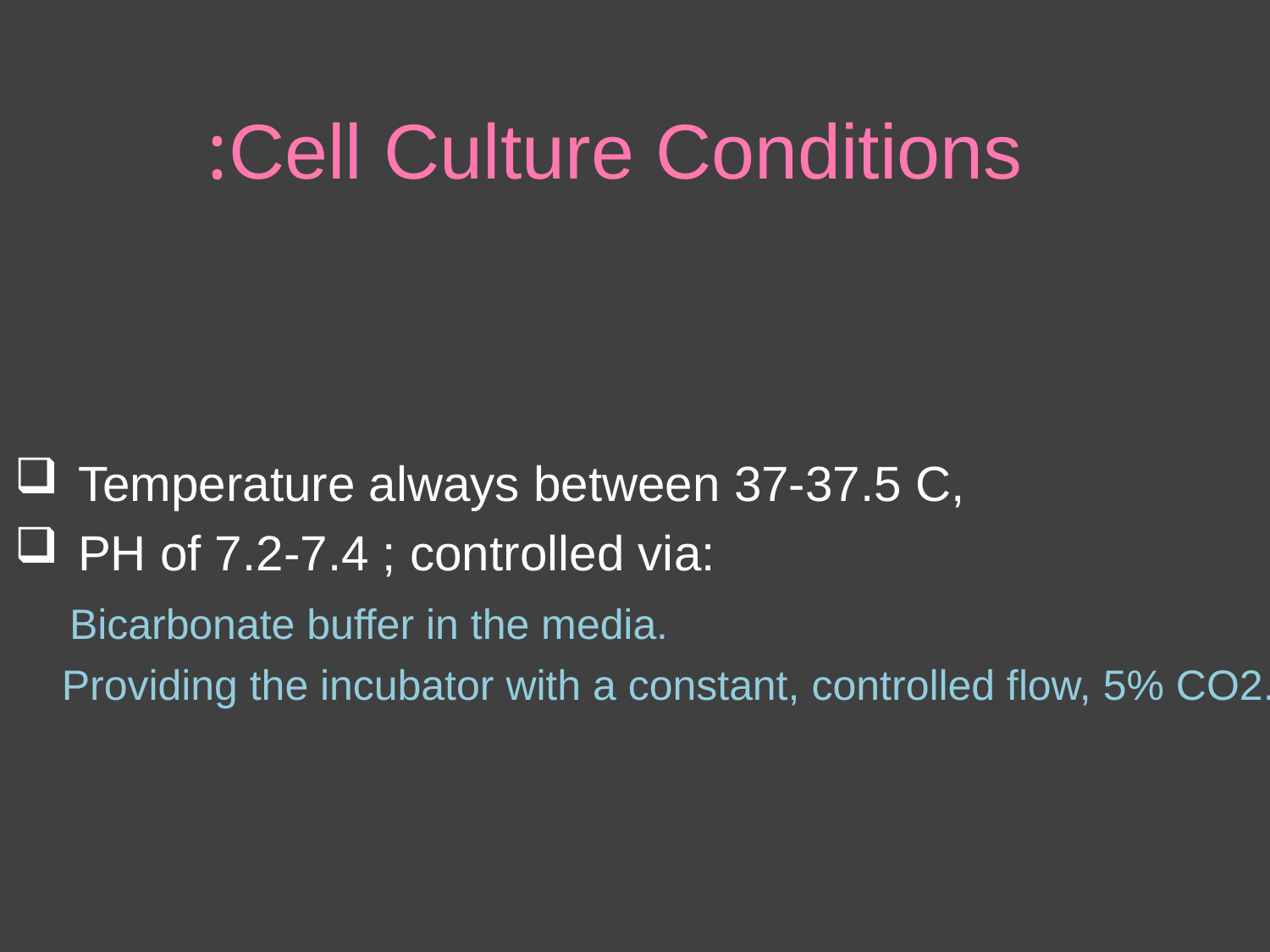

# Cell Culture Conditions:
Temperature always between 37-37.5 C,
PH of 7.2-7.4 ; controlled via:
    Bicarbonate buffer in the media.
    Providing the incubator with a constant, controlled flow, 5% CO2.